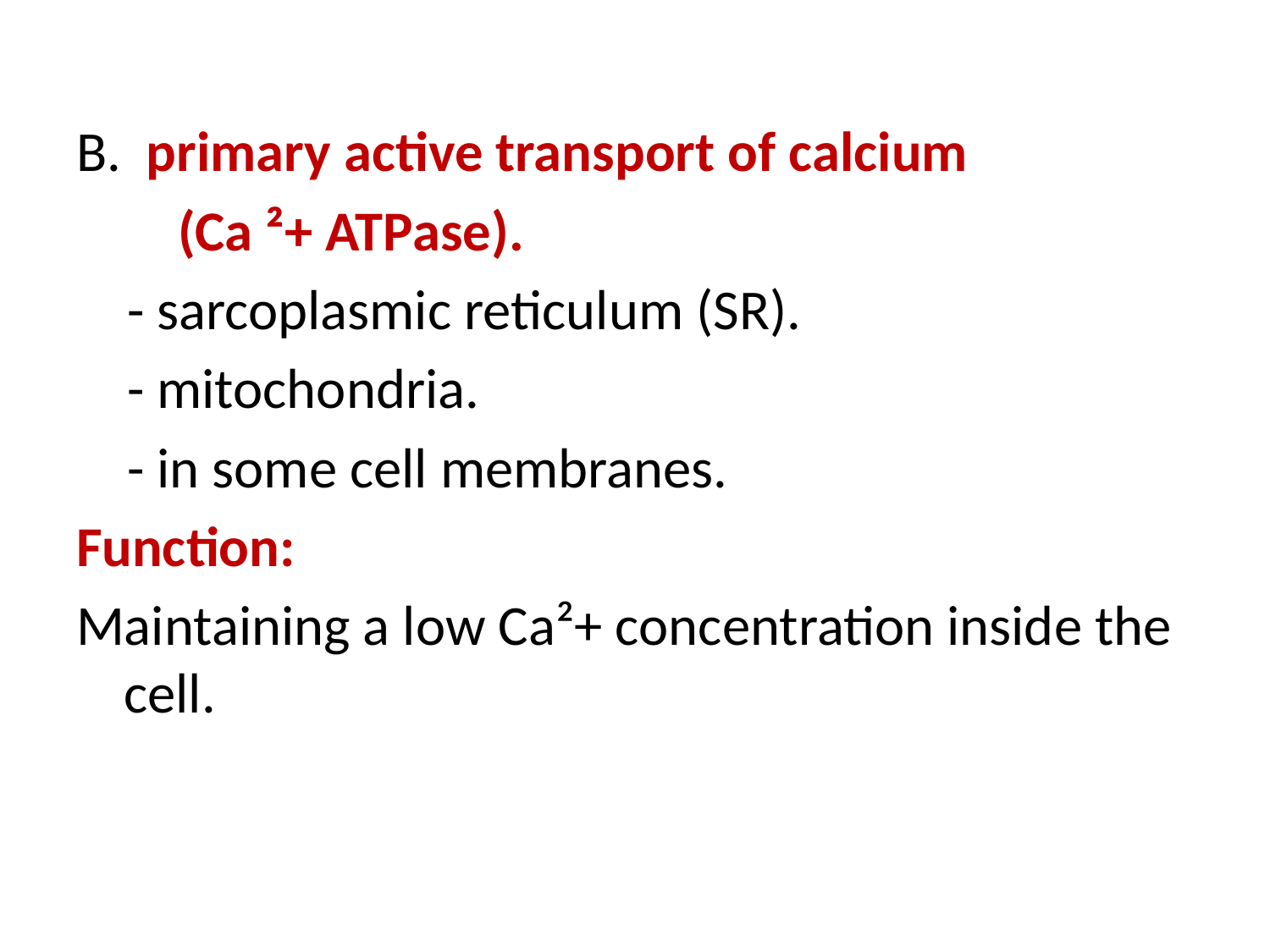

B.  primary active transport of calcium
        (Ca ²+ ATPase).
    - sarcoplasmic reticulum (SR).
    - mitochondria.
    - in some cell membranes.
Function:
Maintaining a low Ca²+ concentration inside the cell.